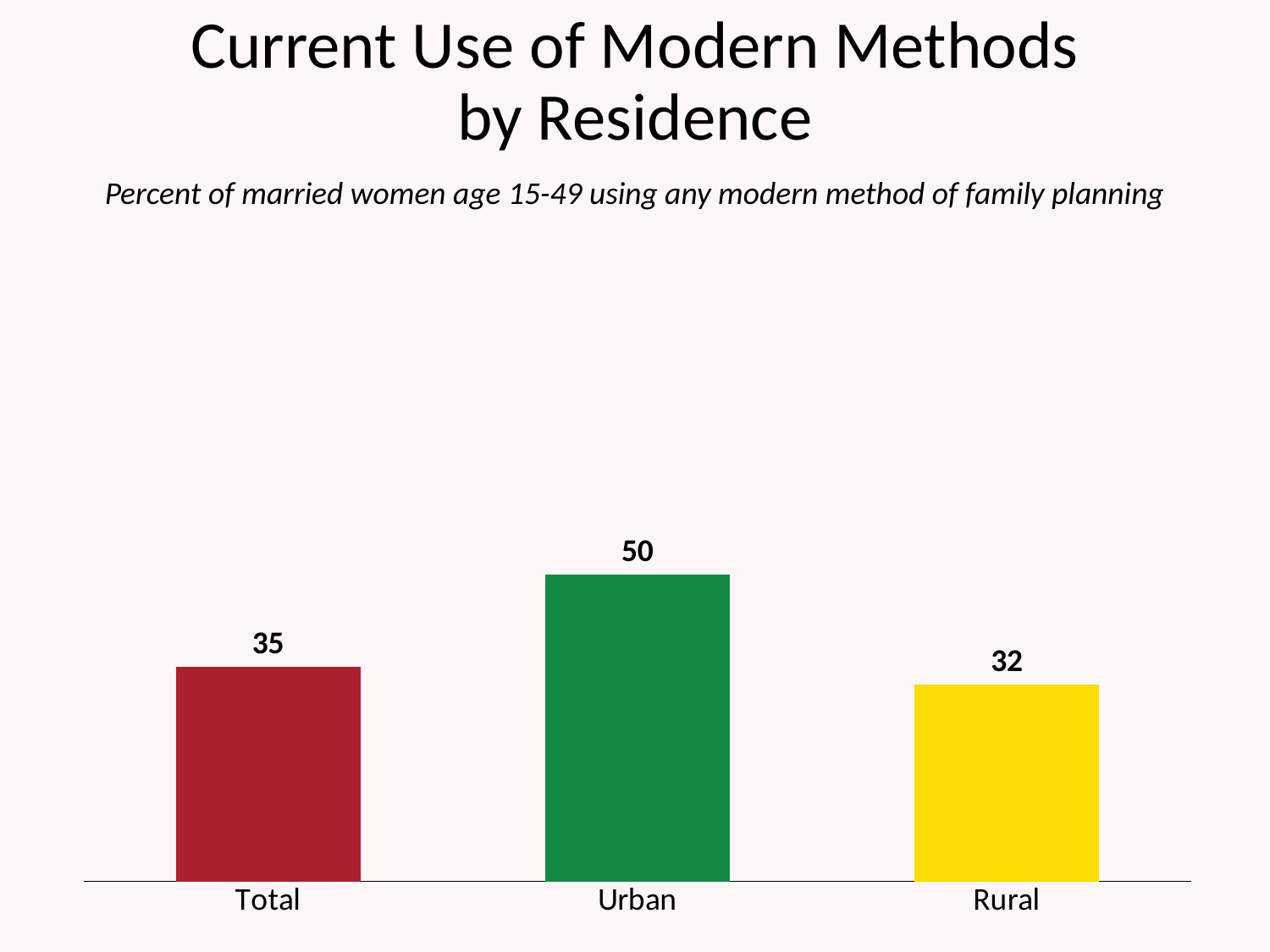

# Current Use of Modern Methods by Residence
Percent of married women age 15-49 using any modern method of family planning

### Chart

| Category | Series 1 |
|---|---|
| Total | 35.0 |
| Urban | 50.0 |
| Rural | 32.0 |